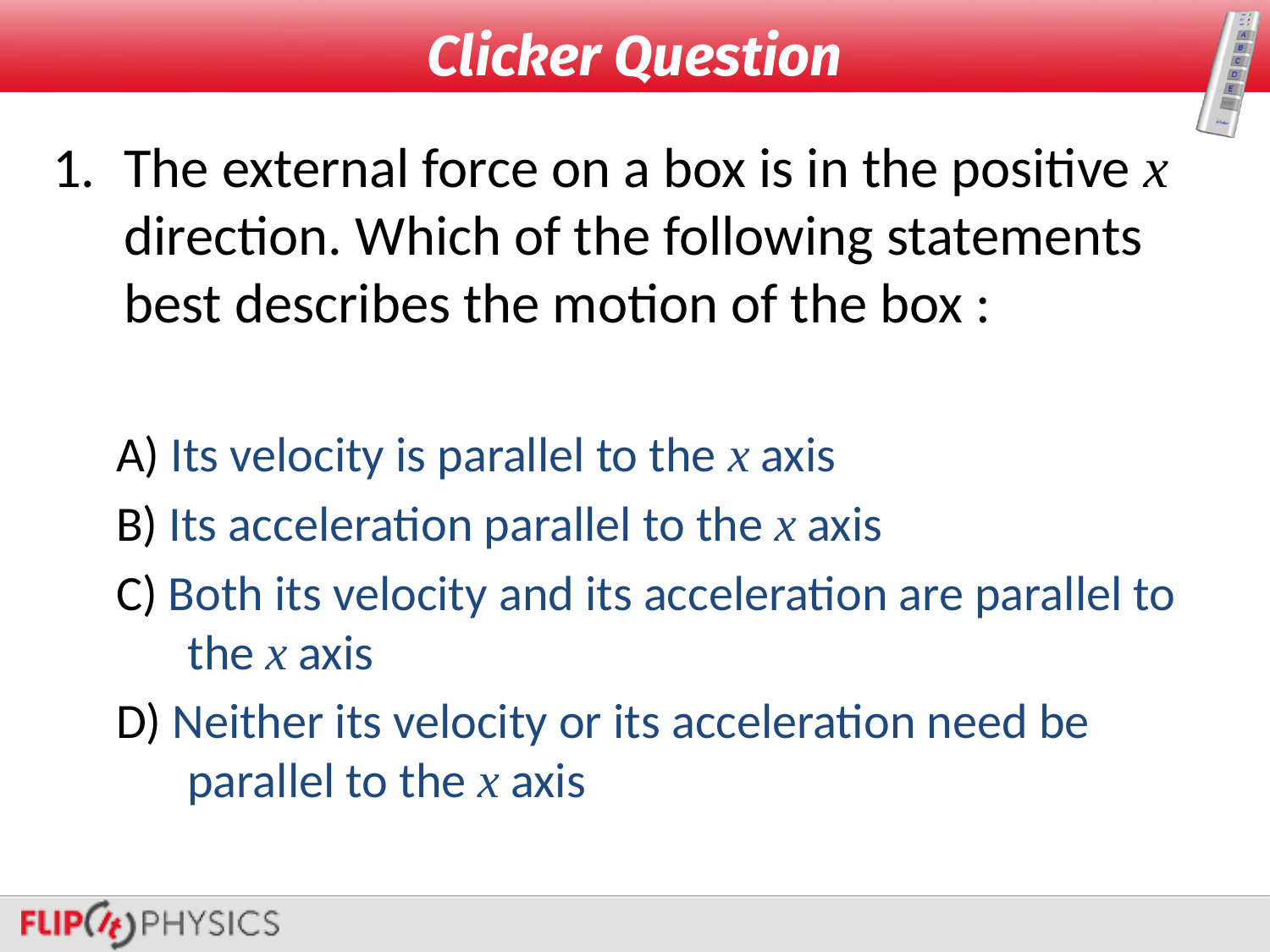

# Clicker Question
The external force on a box is in the positive x direction. Which of the following statements best describes the motion of the box :

A) Its velocity is parallel to the x axis
B) Its acceleration parallel to the x axis
C) Both its velocity and its acceleration are parallel to the x axis
D) Neither its velocity or its acceleration need be parallel to the x axis